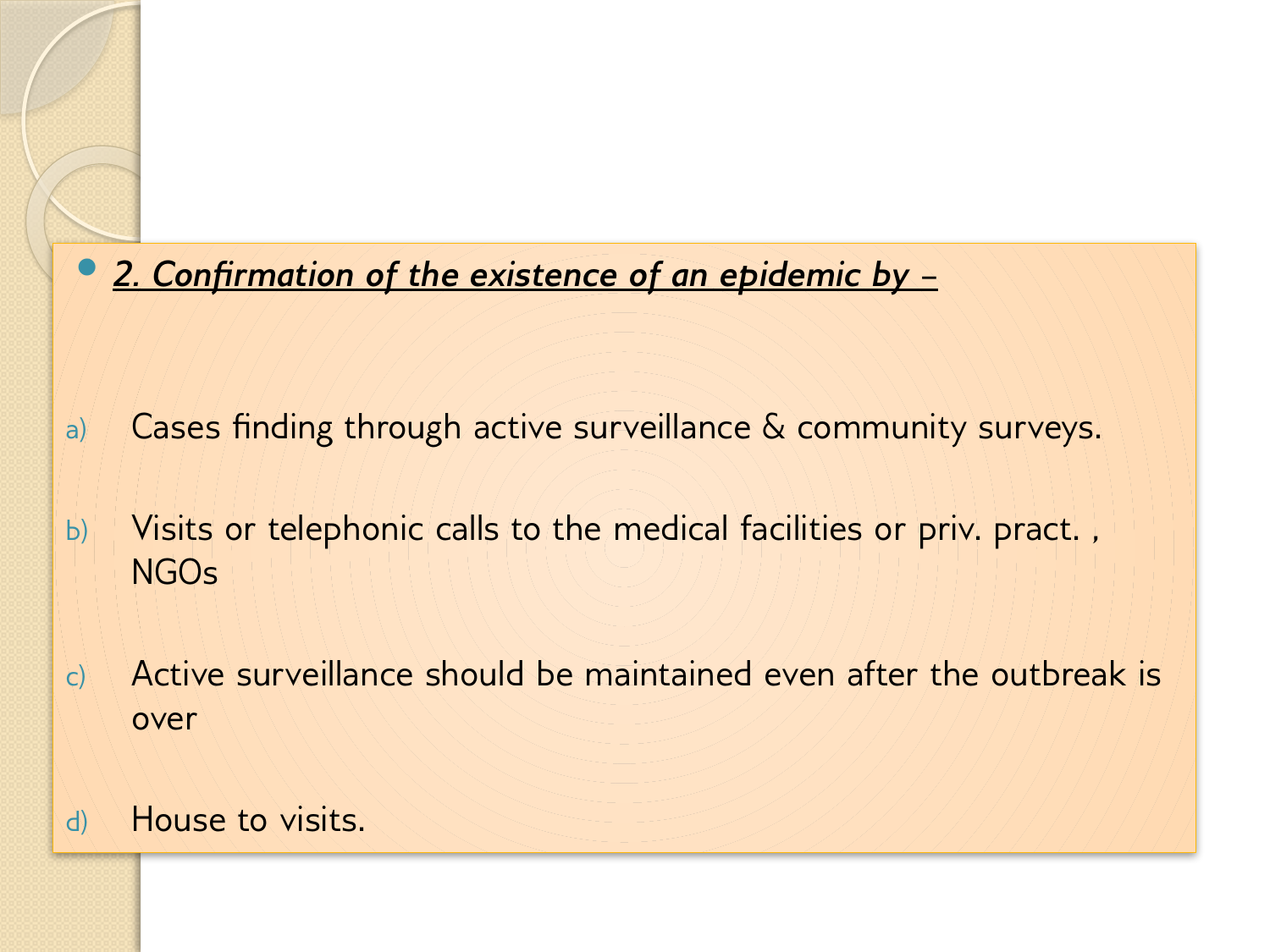

#
2. Confirmation of the existence of an epidemic by –

Cases finding through active surveillance & community surveys.

Visits or telephonic calls to the medical facilities or priv. pract. , NGOs

Active surveillance should be maintained even after the outbreak is over

House to visits.